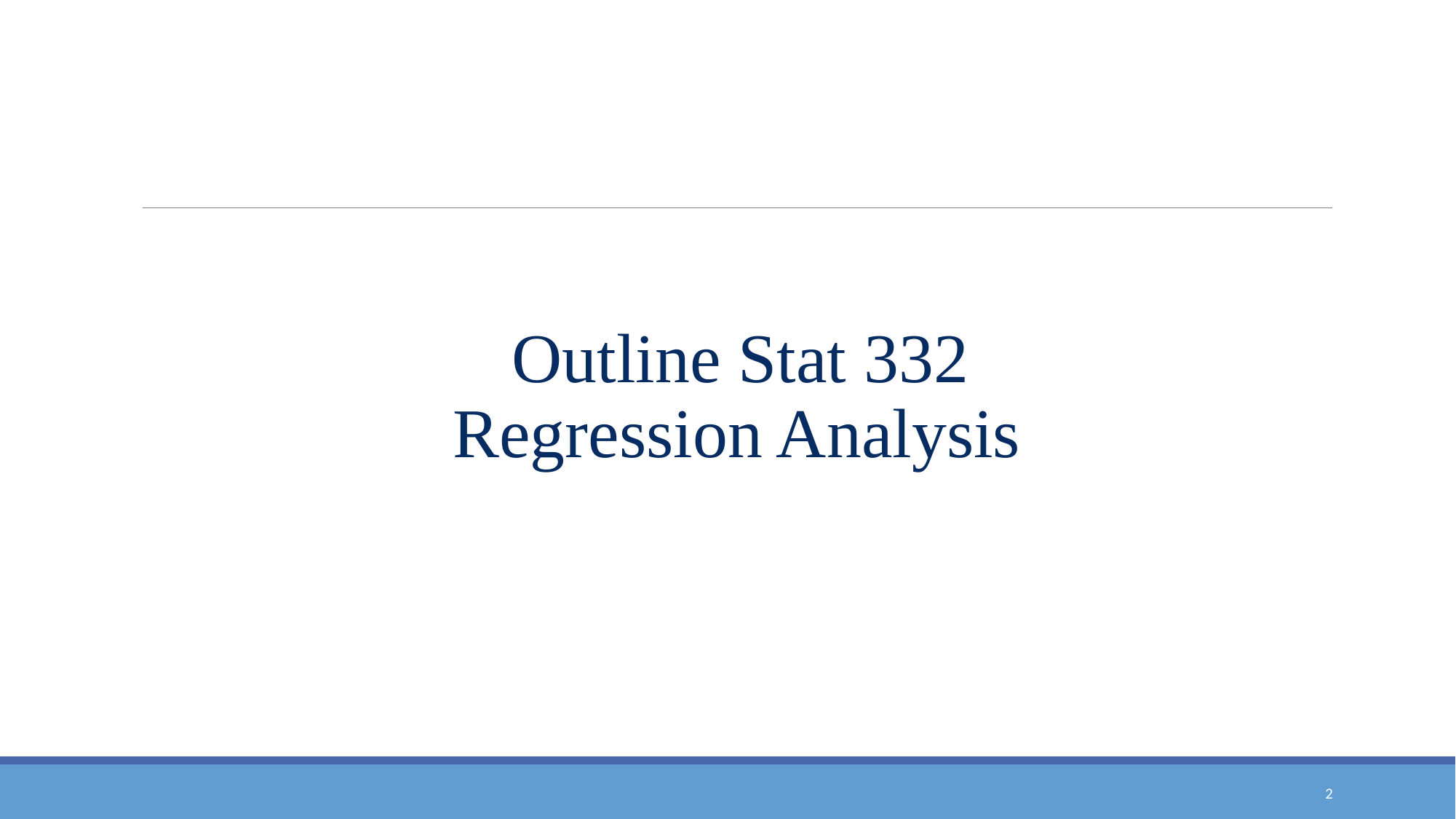

#

Outline Stat 332
Regression Analysis
2